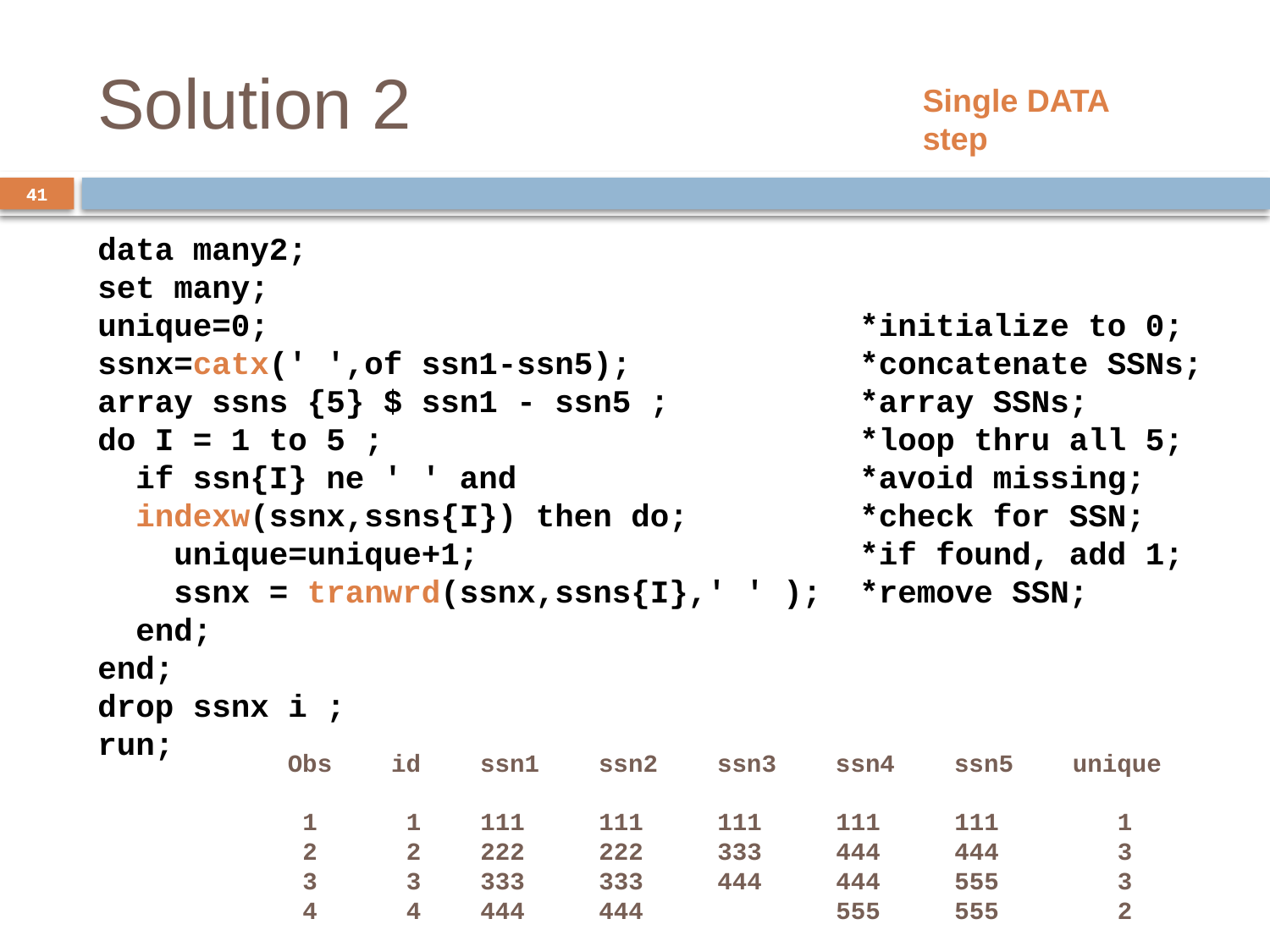

Solution 2
Single DATA step
41
41
data many2;
set many;
unique=0;                               *initialize to 0;
ssnx=catx(' ',of ssn1-ssn5);            *concatenate SSNs;
array ssns {5} $ ssn1 - ssn5 ;          *array SSNs;
do I = 1 to 5 ;                         *loop thru all 5;
  if ssn{I} ne ' ' and                  *avoid missing;
  indexw(ssnx,ssns{I}) then do;         *check for SSN;
    unique=unique+1;                    *if found, add 1;
    ssnx = tranwrd(ssnx,ssns{I},' ' );  *remove SSN;
  end;
end;
drop ssnx i ;
run;
Obs    id    ssn1    ssn2    ssn3    ssn4    ssn5    unique

 1      1    111     111     111     111     111        1
 2      2    222     222     333     444     444        3
 3      3    333     333     444     444     555        3
 4      4    444     444             555     555        2